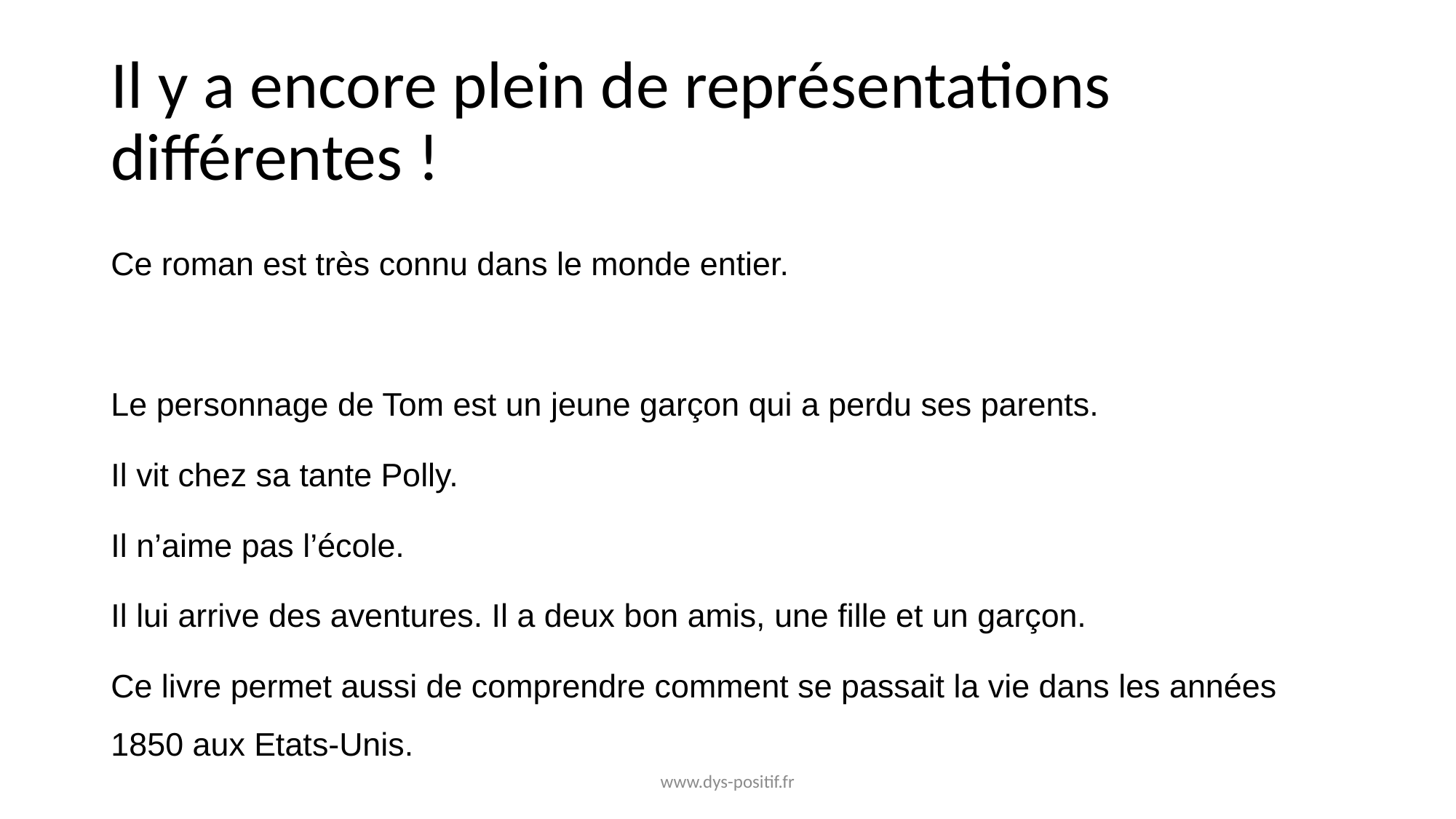

# Il y a encore plein de représentations différentes !
Ce roman est très connu dans le monde entier.

Le personnage de Tom est un jeune garçon qui a perdu ses parents.
Il vit chez sa tante Polly.
Il n’aime pas l’école.
Il lui arrive des aventures. Il a deux bon amis, une fille et un garçon.
Ce livre permet aussi de comprendre comment se passait la vie dans les années 1850 aux Etats-Unis.
www.dys-positif.fr